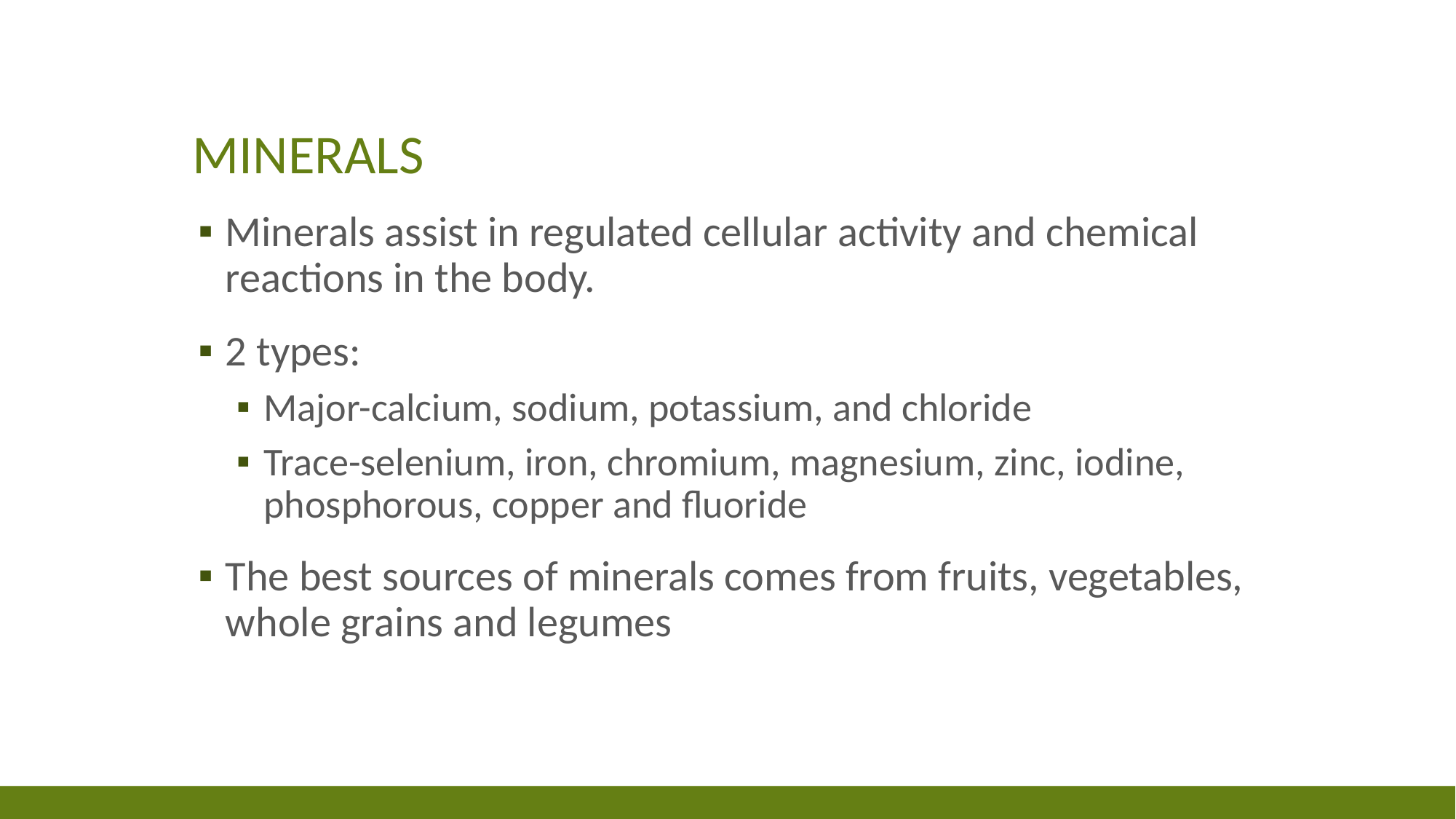

# Minerals
Minerals assist in regulated cellular activity and chemical reactions in the body.
2 types:
Major-calcium, sodium, potassium, and chloride
Trace-selenium, iron, chromium, magnesium, zinc, iodine, phosphorous, copper and fluoride
The best sources of minerals comes from fruits, vegetables, whole grains and legumes